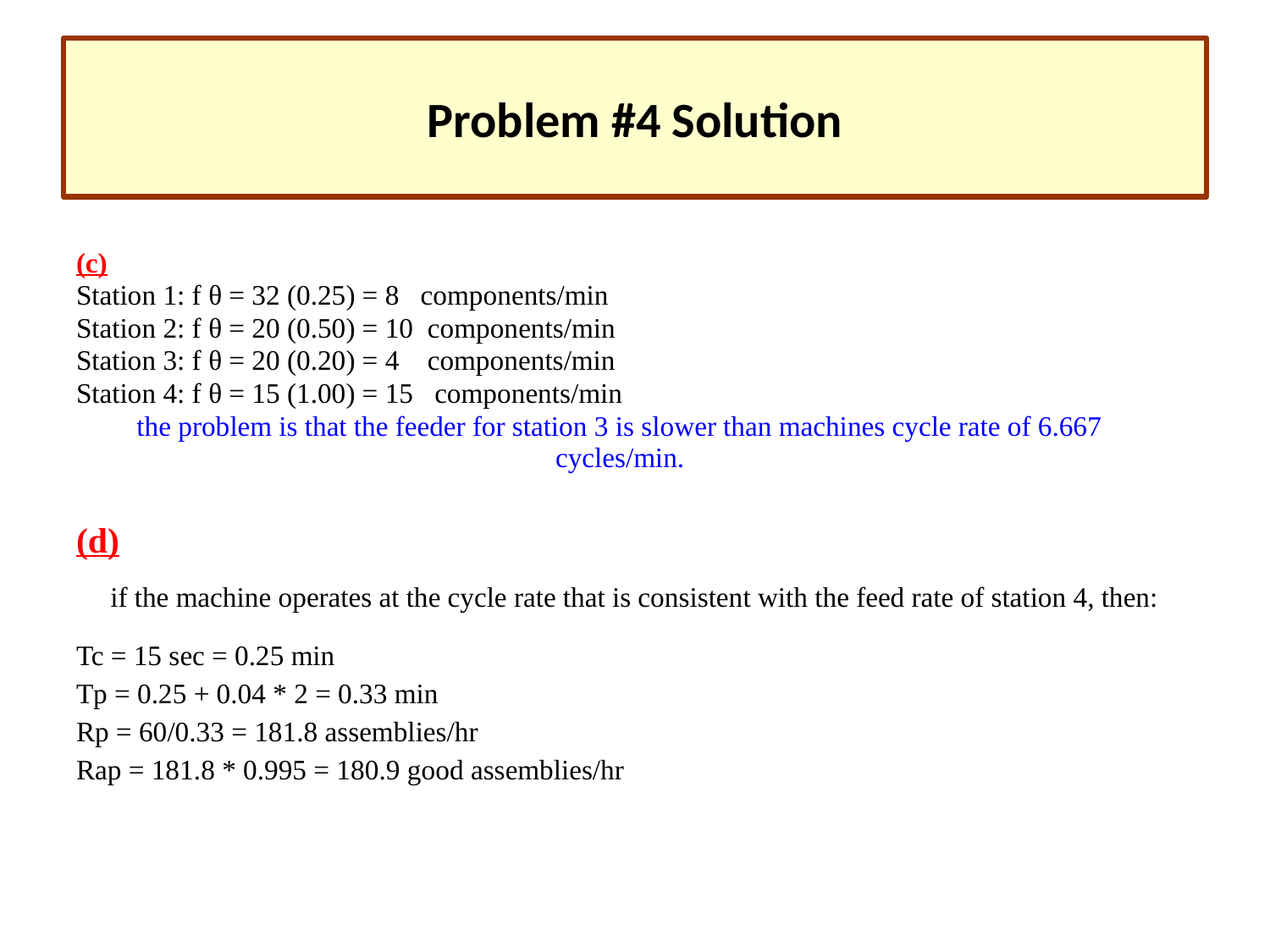

# Problem #4 Solution
| (c) |  |  |  |  |  |
| --- | --- | --- | --- | --- | --- |
| Station 1: f θ = 32 (0.25) = 8 components/min |  |  |  |  |  |
| Station 2: f θ = 20 (0.50) = 10 components/min |  |  |  |  |  |
| Station 3: f θ = 20 (0.20) = 4 components/min |  |  |  |  |  |
| Station 4: f θ = 15 (1.00) = 15 components/min |  |  |  |  |  |
| the problem is that the feeder for station 3 is slower than machines cycle rate of 6.667 cycles/min. |  |  |  |  |  |
| (d) |  |  |  |  |  |
| --- | --- | --- | --- | --- | --- |
| if the machine operates at the cycle rate that is consistent with the feed rate of station 4, then: |  |  |  |  |  |
| Tc = 15 sec = 0.25 min |  |  |  |  |  |
| Tp = 0.25 + 0.04 \* 2 = 0.33 min |  |  |  |  |  |
| Rp = 60/0.33 = 181.8 assemblies/hr |  |  |  |  |  |
| Rap = 181.8 \* 0.995 = 180.9 good assemblies/hr |  |  |  |  |  |